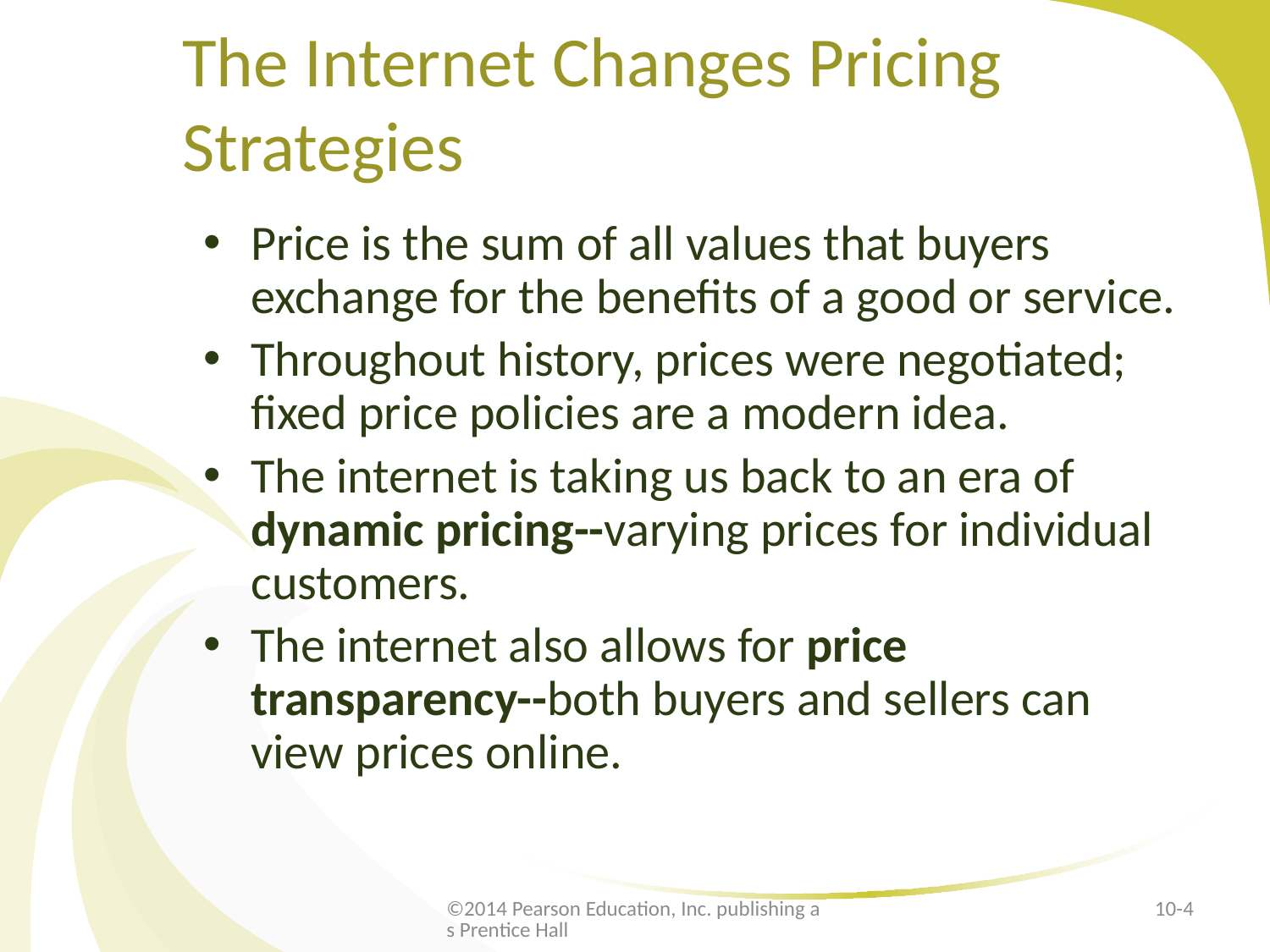

# The Internet Changes Pricing Strategies
Price is the sum of all values that buyers exchange for the benefits of a good or service.
Throughout history, prices were negotiated; fixed price policies are a modern idea.
The internet is taking us back to an era of dynamic pricing--varying prices for individual customers.
The internet also allows for price transparency--both buyers and sellers can view prices online.

©2014 Pearson Education, Inc. publishing as Prentice Hall
10-4